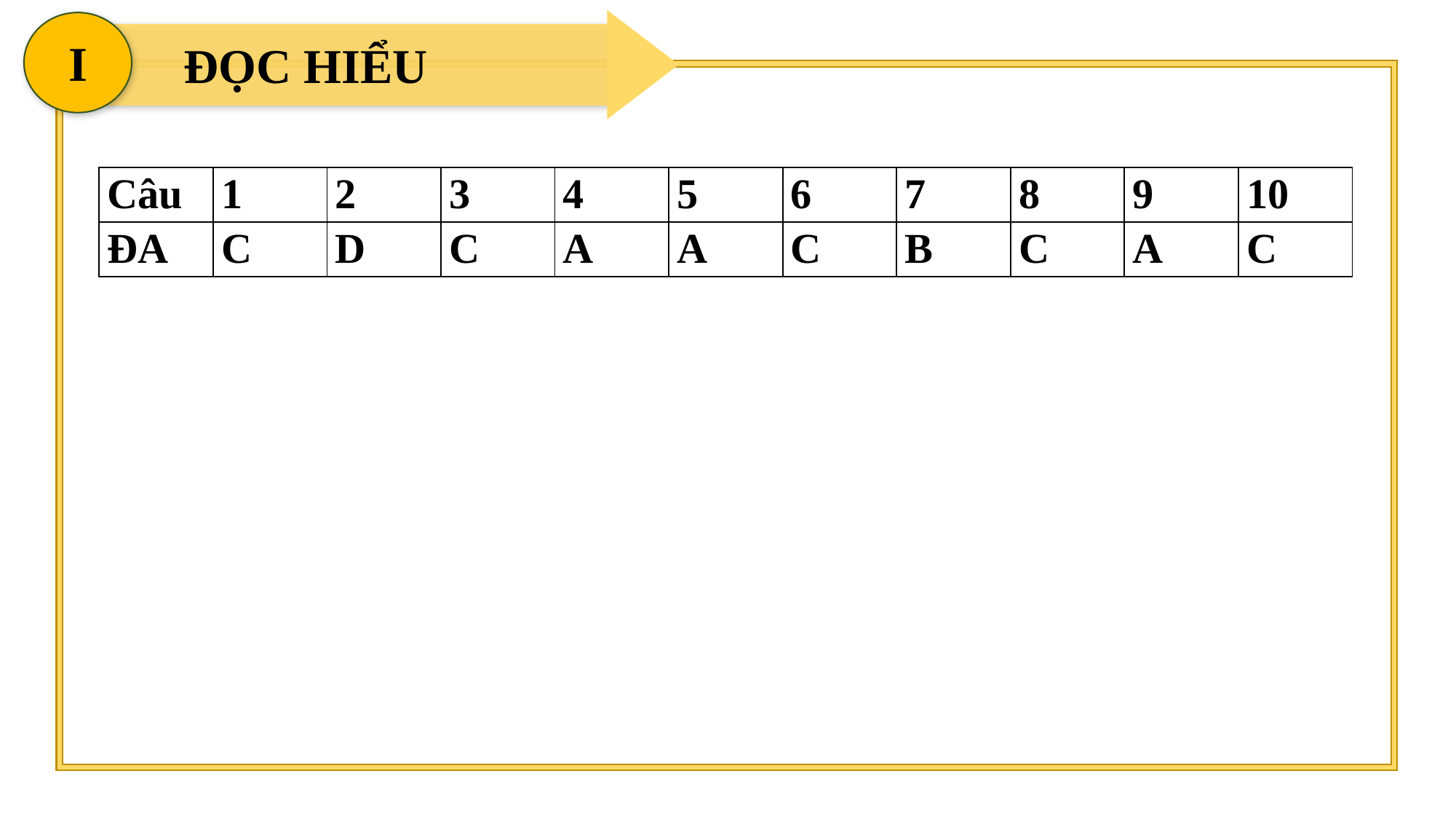

I
ĐỌC HIỂU

| Câu | 1 | 2 | 3 | 4 | 5 | 6 | 7 | 8 | 9 | 10 |
| --- | --- | --- | --- | --- | --- | --- | --- | --- | --- | --- |
| ĐA | C | D | C | A | A | C | B | C | A | C |